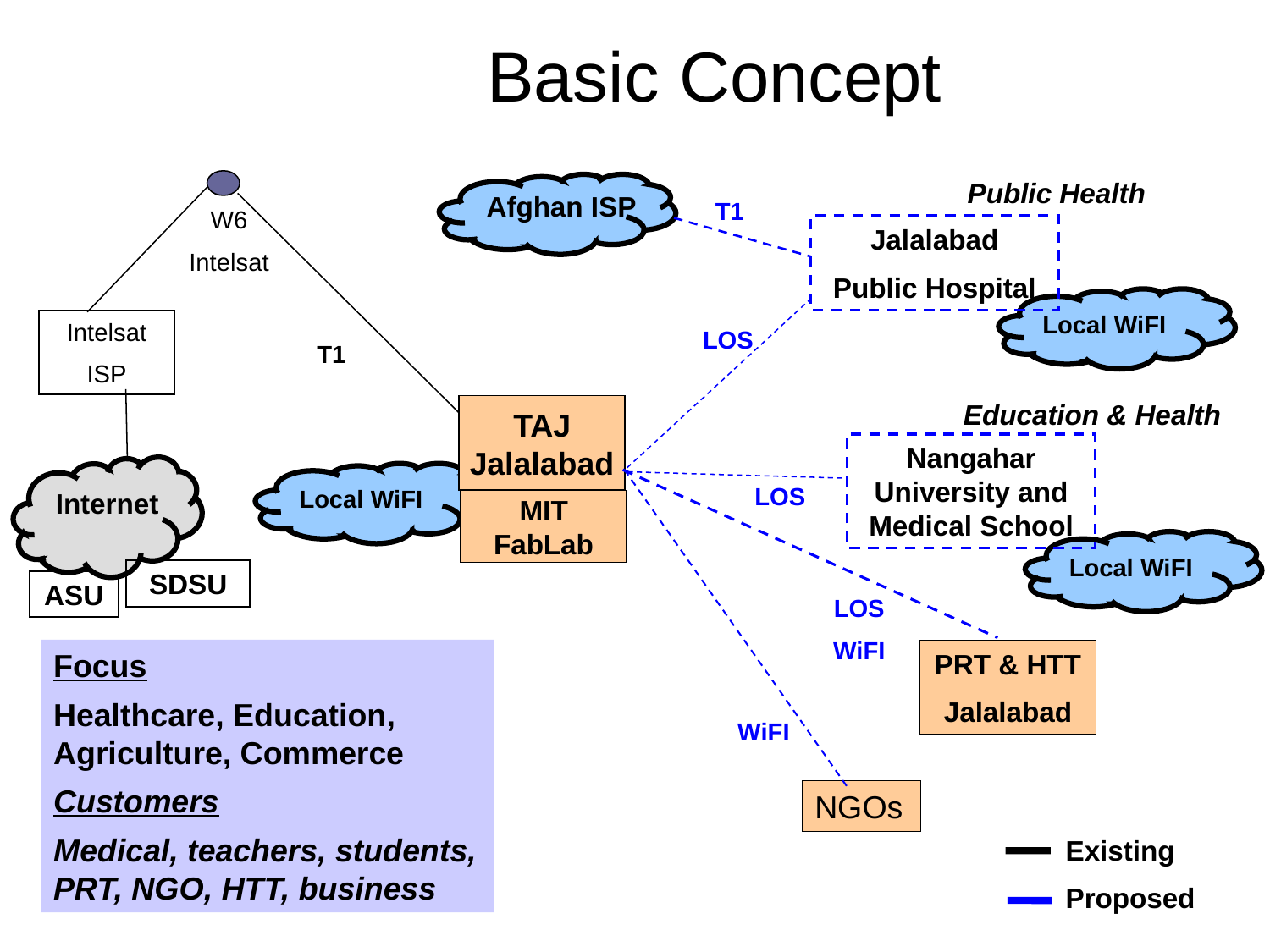

# Basic Concept
Public Health

Afghan ISP

T1

W6
Intelsat
Jalalabad
Public Hospital

Local WiFI

Intelsat
ISP
LOS
T1

Education & Health
TAJ
Jalalabad
MIT
FabLab
Nangahar University and Medical School

Internet

Local WiFI

LOS

Local WiFI
SDSU
ASU
LOS
WiFI
Focus
Healthcare, Education, Agriculture, Commerce
Customers
Medical, teachers, students, PRT, NGO, HTT, business
PRT & HTT
Jalalabad
WiFI
NGOs
Existing
Proposed